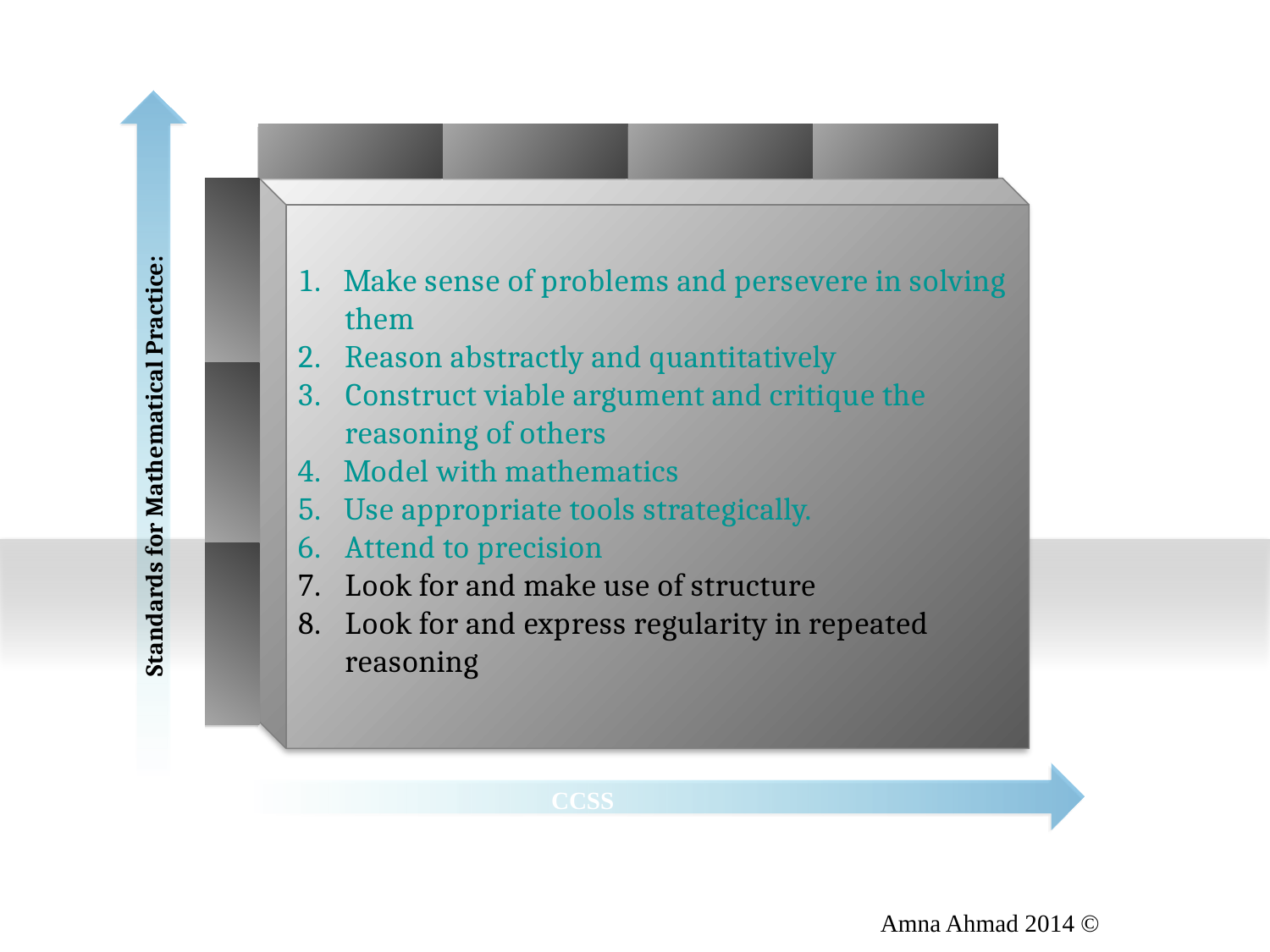

Make sense of problems and persevere in solving them
Reason abstractly and quantitatively
Construct viable argument and critique the reasoning of others
Model with mathematics
Use appropriate tools strategically.
Attend to precision
Look for and make use of structure
Look for and express regularity in repeated reasoning

Standards for Mathematical Practice:

CCSS
Amna Ahmad 2014 ©